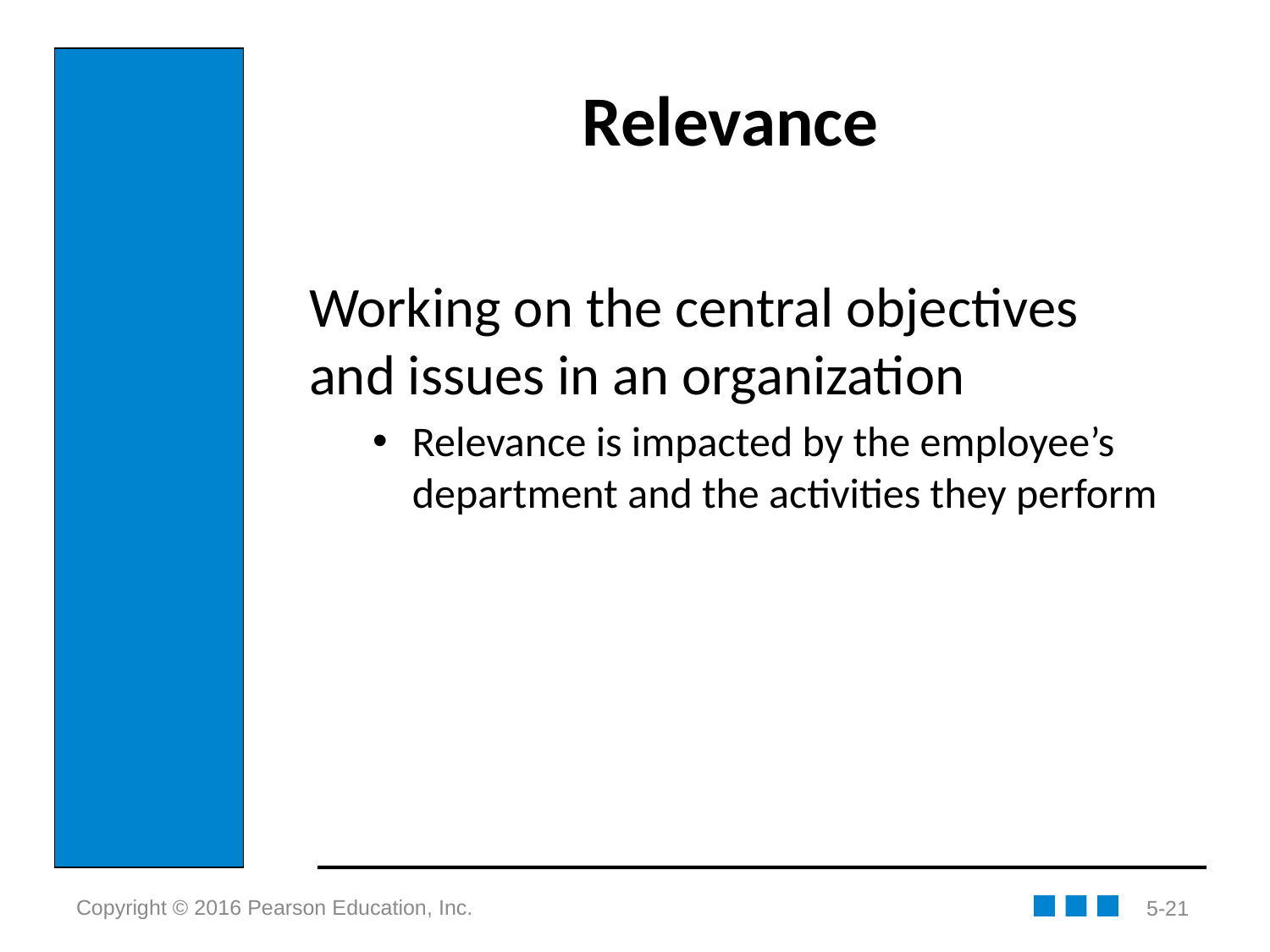

# Relevance

Working on the central objectives and issues in an organization
Relevance is impacted by the employee’s department and the activities they perform

5-21
Copyright © 2016 Pearson Education, Inc.